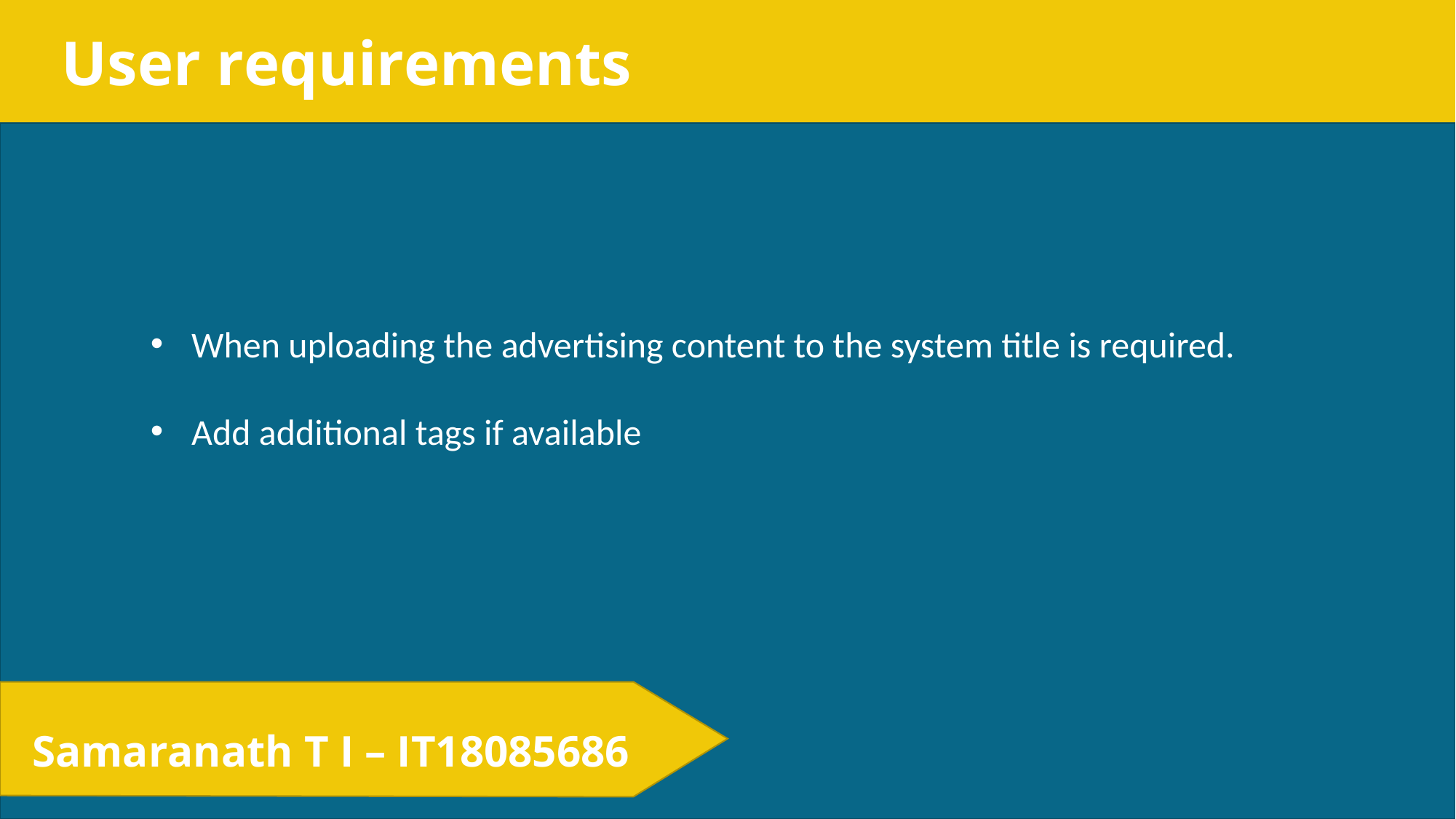

User requirements

When uploading the advertising content to the system title is required.

Add additional tags if available

Samaranath T I – IT18085686